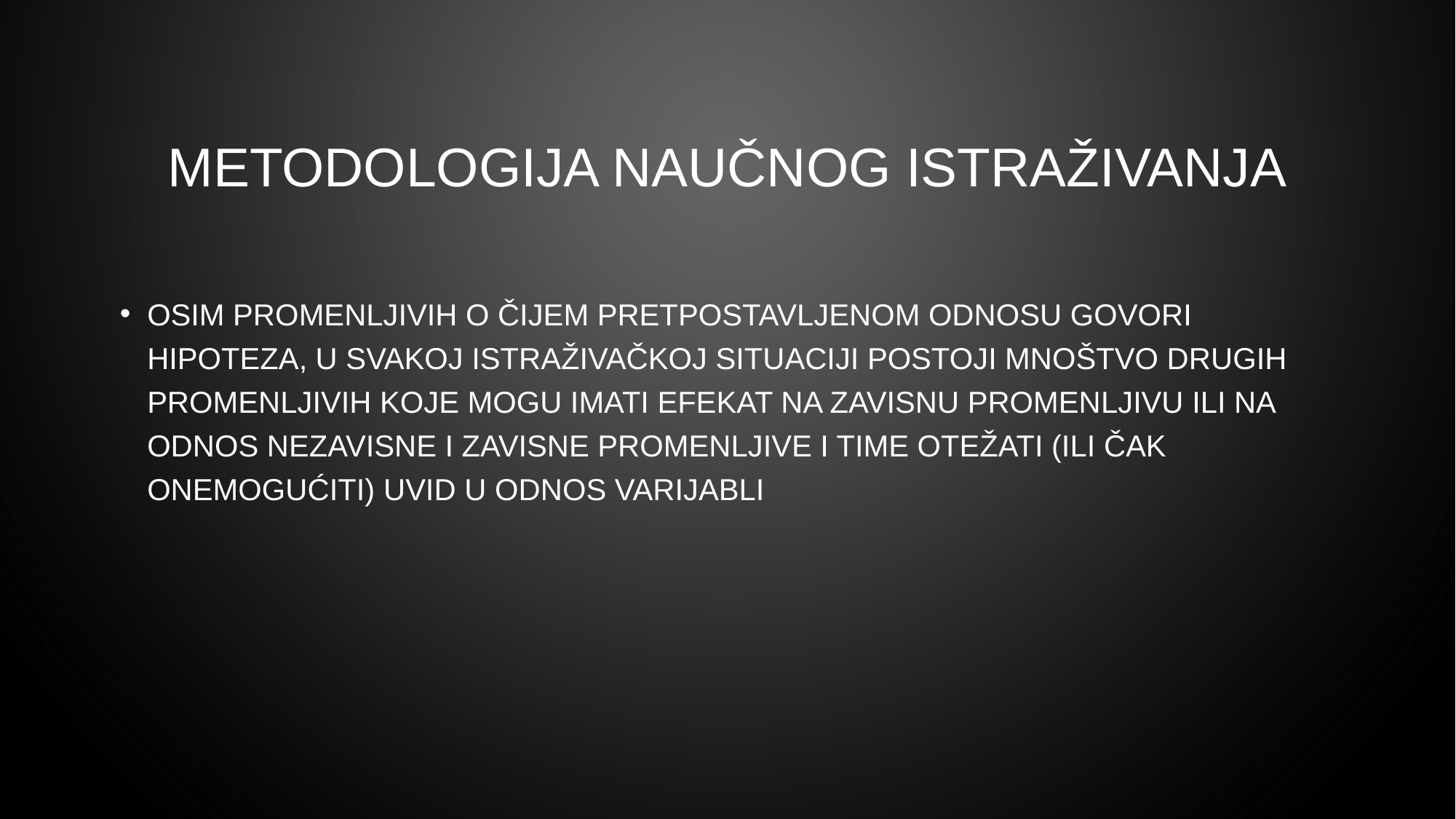

# METODOLOGIJA NAUČNOG ISTRAŽIVANJA
Osim promenljivih o čijem pretpostavljenom odnosu govori hipoteza, u svakoj istraživačkoj situaciji postoji mnoštvo drugih promenljivih koje mogu imati efekat na zavisnu promenljivu ili na odnos nezavisne i zavisne promenljive i time otežati (ili ČAK onemogućiti) UVID U ODNOS VARIJABLI